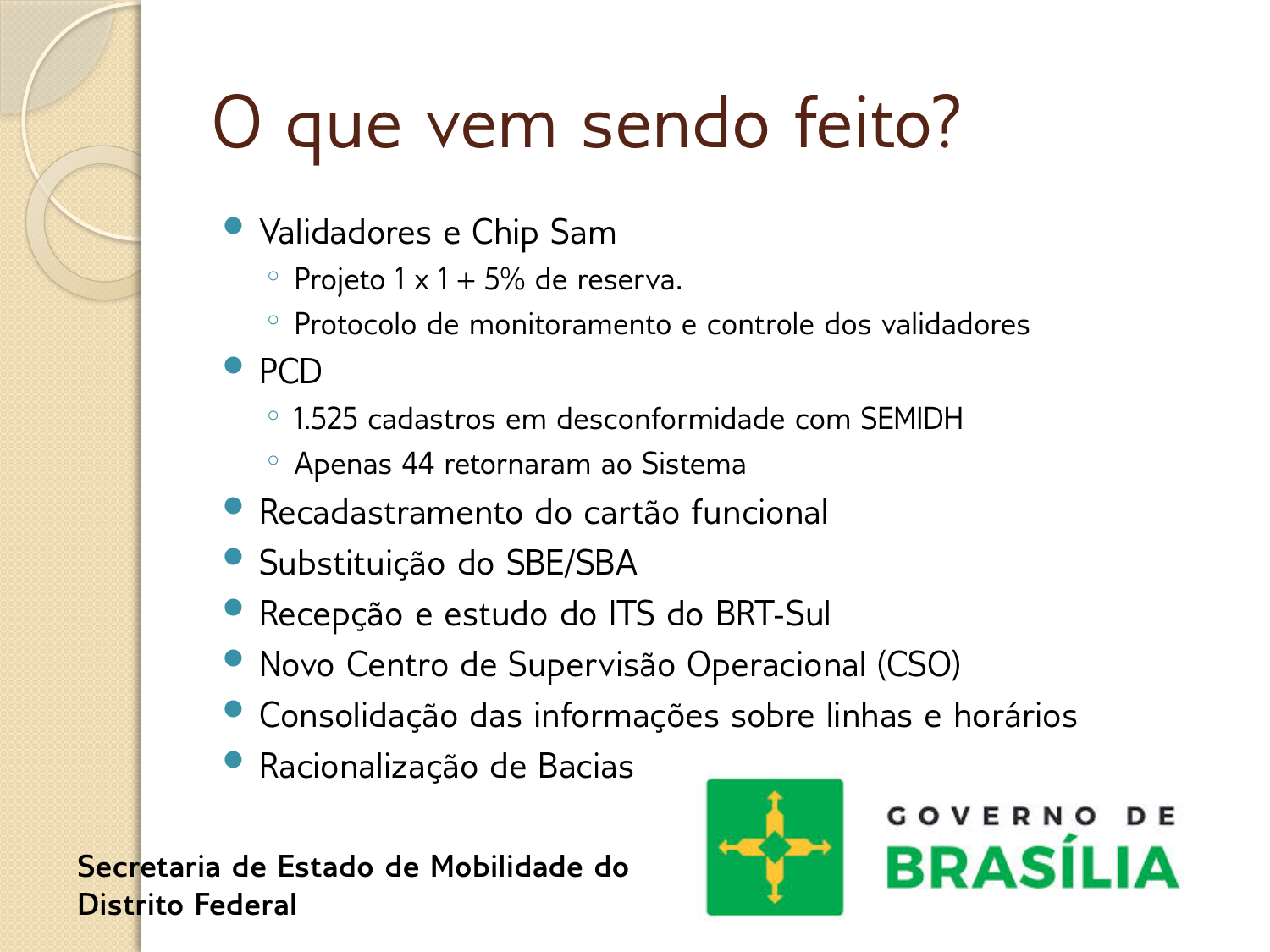

# O que vem sendo feito?
Validadores e Chip Sam
Projeto 1 x 1 + 5% de reserva.
Protocolo de monitoramento e controle dos validadores
PCD
1.525 cadastros em desconformidade com SEMIDH
Apenas 44 retornaram ao Sistema
Recadastramento do cartão funcional
Substituição do SBE/SBA
Recepção e estudo do ITS do BRT-Sul
Novo Centro de Supervisão Operacional (CSO)
Consolidação das informações sobre linhas e horários
Racionalização de Bacias